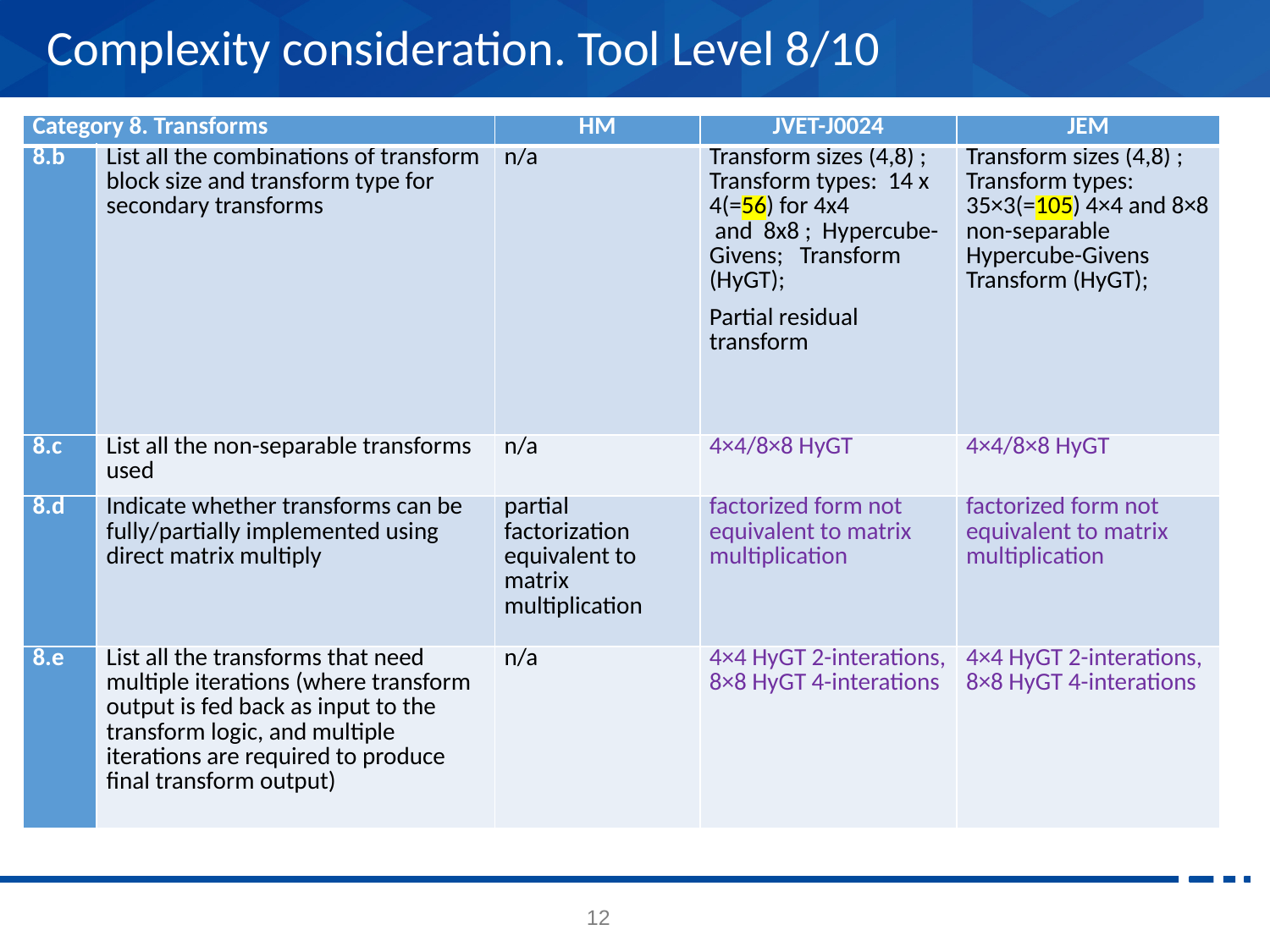

# Complexity consideration. Tool Level 8/10
| Category 8. Transforms |  | HM | JVET-J0024 | JEM |
| --- | --- | --- | --- | --- |
| 8.b | List all the combinations of transform block size and transform type for secondary transforms | n/a | Transform sizes (4,8) ; Transform types: 14 x 4(=56) for 4x4 and 8x8 ; Hypercube-Givens; Transform (HyGT); Partial residual transform | Transform sizes (4,8) ; Transform types: 35×3(=105) 4×4 and 8×8 non-separable Hypercube-Givens Transform (HyGT); |
| 8.c | List all the non-separable transforms used | n/a | 4×4/8×8 HyGT | 4×4/8×8 HyGT |
| 8.d | Indicate whether transforms can be fully/partially implemented using direct matrix multiply | partial factorization equivalent to matrix multiplication | factorized form not equivalent to matrix multiplication | factorized form not equivalent to matrix multiplication |
| 8.e | List all the transforms that need multiple iterations (where transform output is fed back as input to the transform logic, and multiple iterations are required to produce final transform output) | n/a | 4×4 HyGT 2-interations, 8×8 HyGT 4-interations | 4×4 HyGT 2-interations, 8×8 HyGT 4-interations |